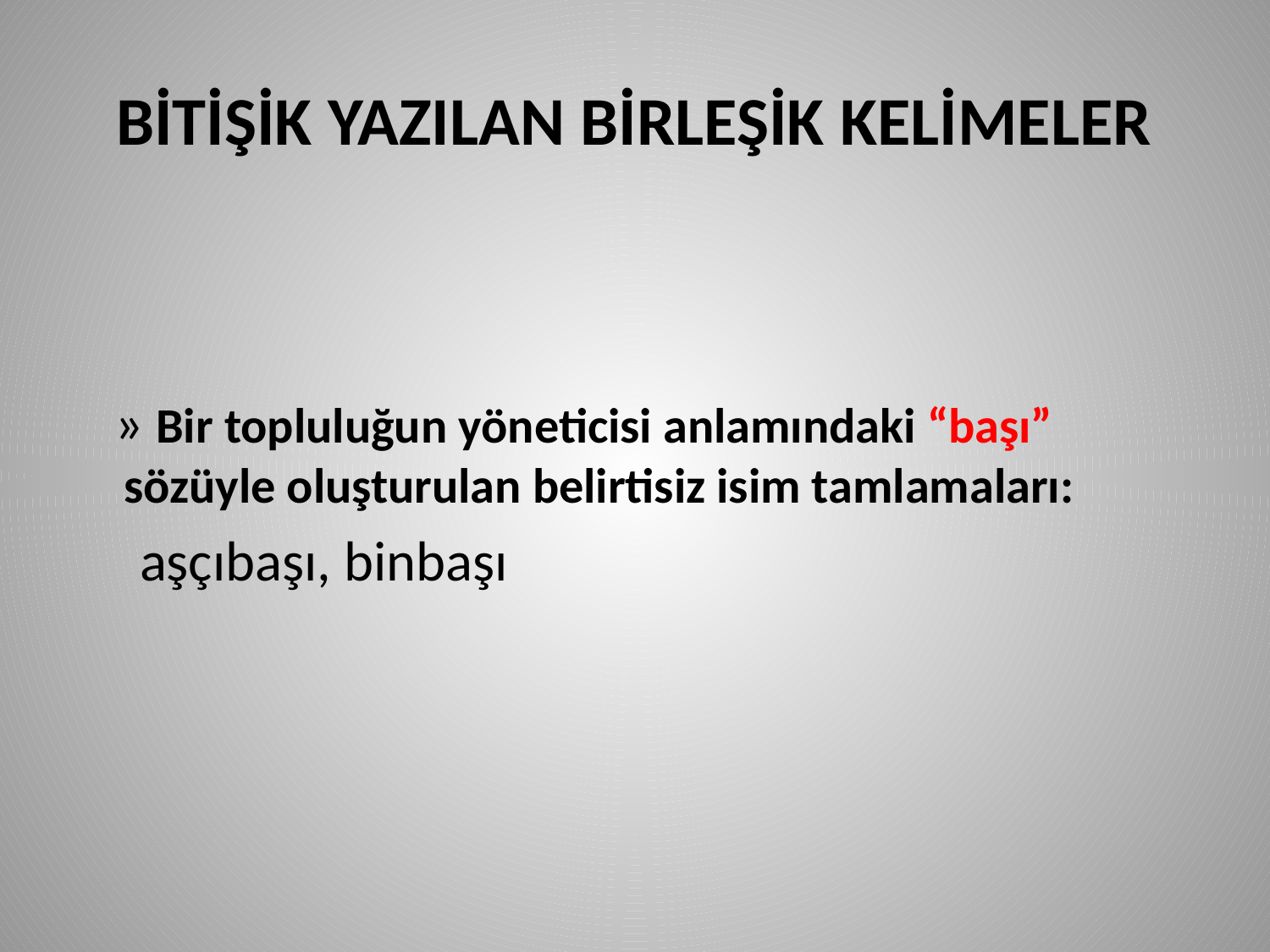

# BİTİŞİK YAZILAN BİRLEŞİK KELİMELER

   » Bir topluluğun yöneticisi anlamındaki “başı” sözüyle oluşturulan belirtisiz isim tamlamaları:
     aşçıbaşı, binbaşı